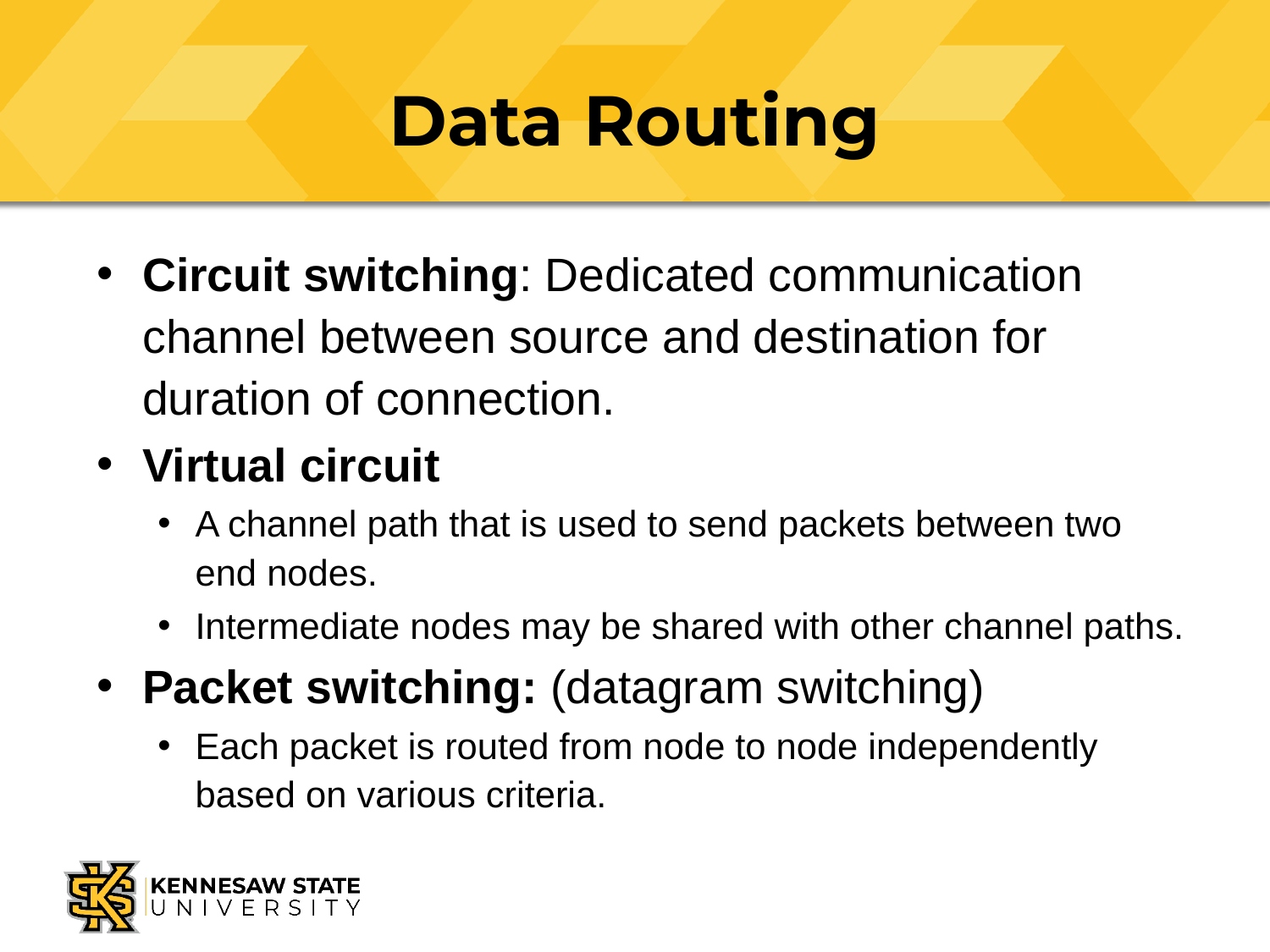

# Data Routing
Circuit switching: Dedicated communication channel between source and destination for duration of connection.
Virtual circuit
A channel path that is used to send packets between two end nodes.
Intermediate nodes may be shared with other channel paths.
Packet switching: (datagram switching)
Each packet is routed from node to node independently based on various criteria.